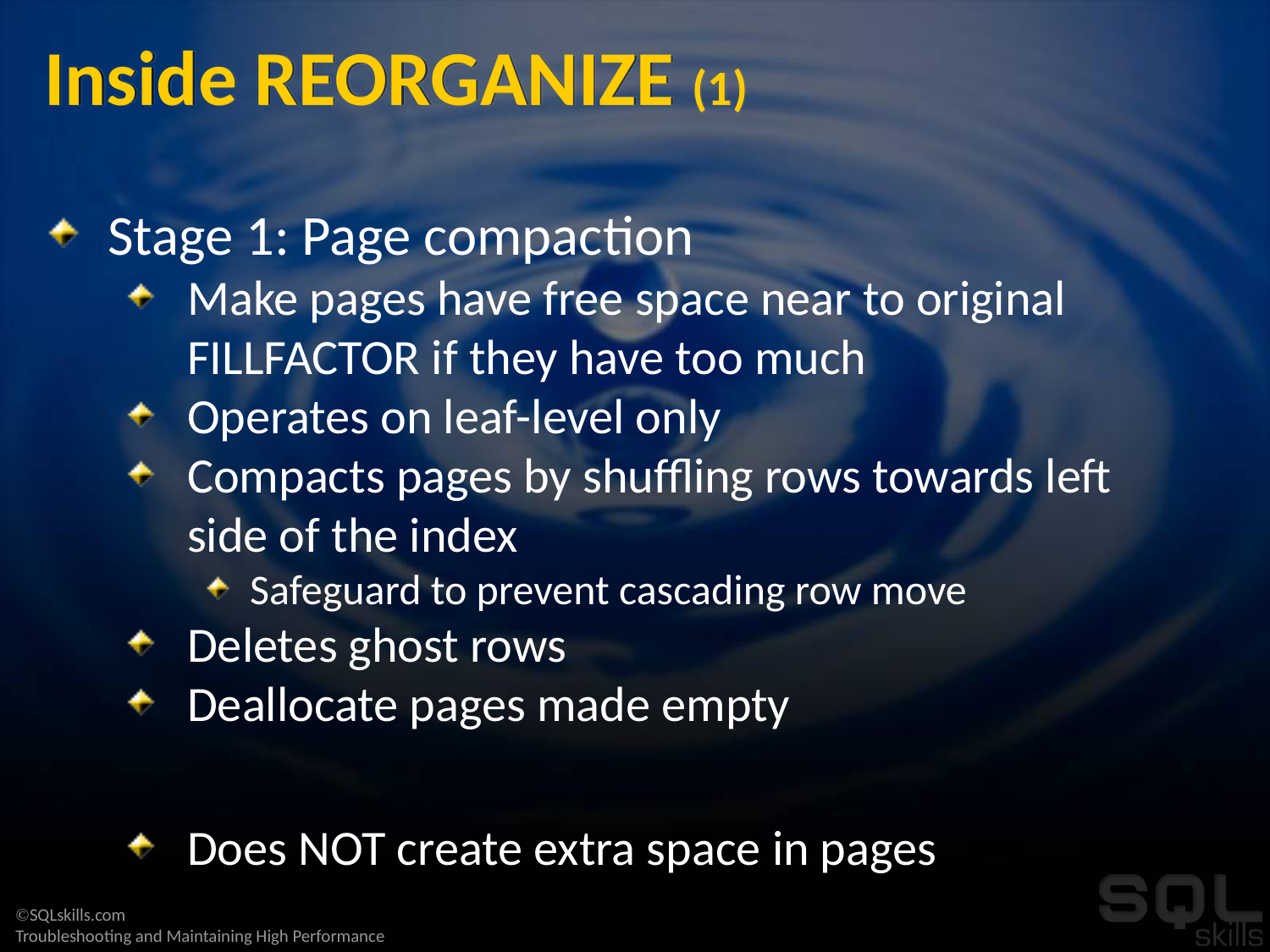

# Inside REORGANIZE (1)
Stage 1: Page compaction
Make pages have free space near to original FILLFACTOR if they have too much
Operates on leaf-level only
Compacts pages by shuffling rows towards left side of the index
Safeguard to prevent cascading row move
Deletes ghost rows
Deallocate pages made empty

Does NOT create extra space in pages